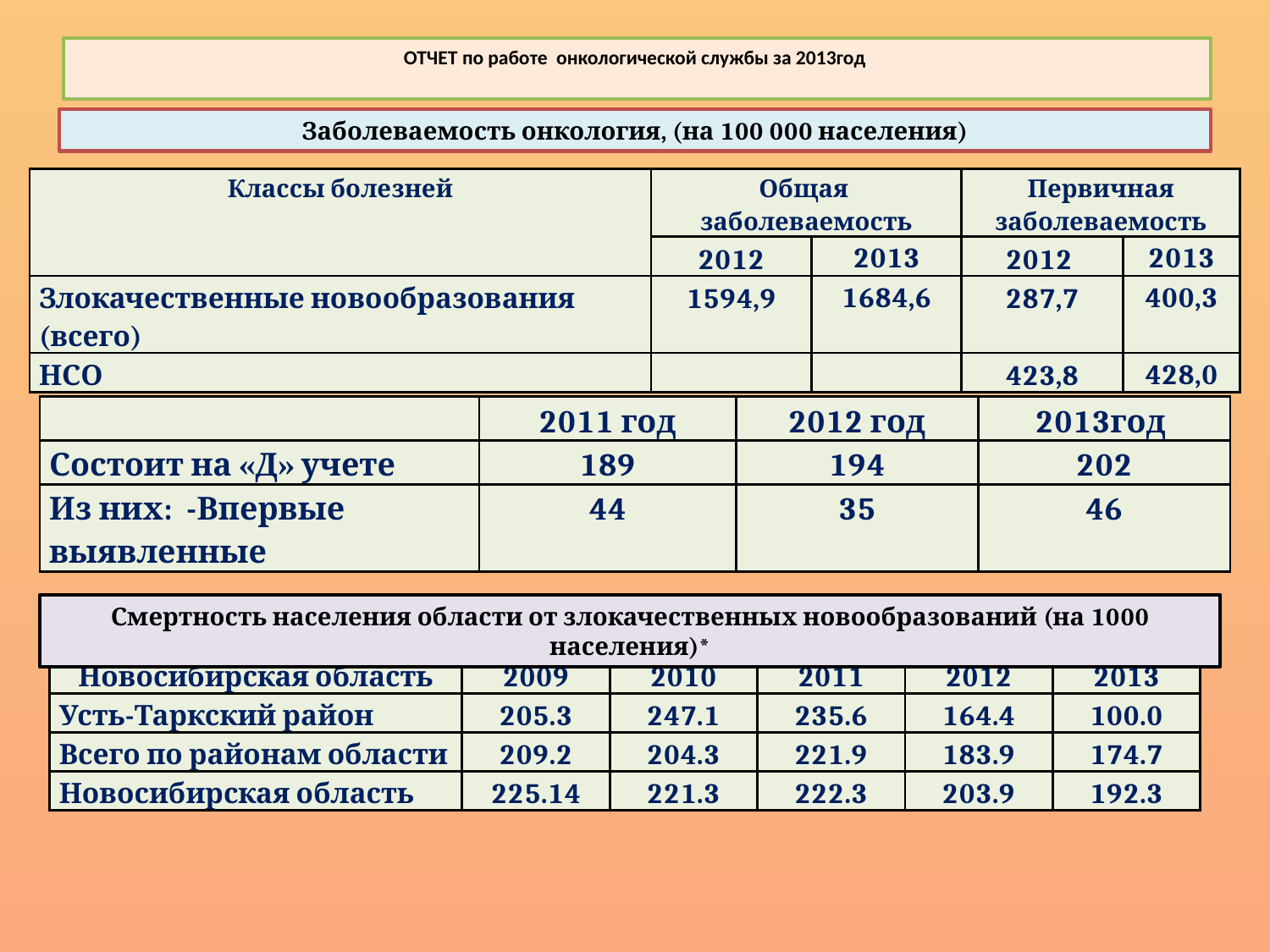

# ОТЧЕТ по работе  онкологической службы за 2013год
Заболеваемость онкология, (на 100 000 населения)
| Классы болезней | Общая заболеваемость |  | Первичная заболеваемость |  |
| --- | --- | --- | --- | --- |
|  | 2012 | 2013 | 2012 | 2013 |
| Злокачественные новообразования (всего) | 1594,9 | 1684,6 | 287,7 | 400,3 |
| НСО |  |  | 423,8 | 428,0 |
|  | 2011 год | 2012 год | 2013год |
| --- | --- | --- | --- |
| Состоит на «Д» учете | 189 | 194 | 202 |
| Из них: -Впервые выявленные | 44 | 35 | 46 |
Смертность населения области от злокачественных новообразований (на 1000 населения)*
| Новосибирская область | 2009 | 2010 | 2011 | 2012 | 2013 |
| --- | --- | --- | --- | --- | --- |
| Усть-Таркский район | 205.3 | 247.1 | 235.6 | 164.4 | 100.0 |
| Всего по районам области | 209.2 | 204.3 | 221.9 | 183.9 | 174.7 |
| Новосибирская область | 225.14 | 221.3 | 222.3 | 203.9 | 192.3 |